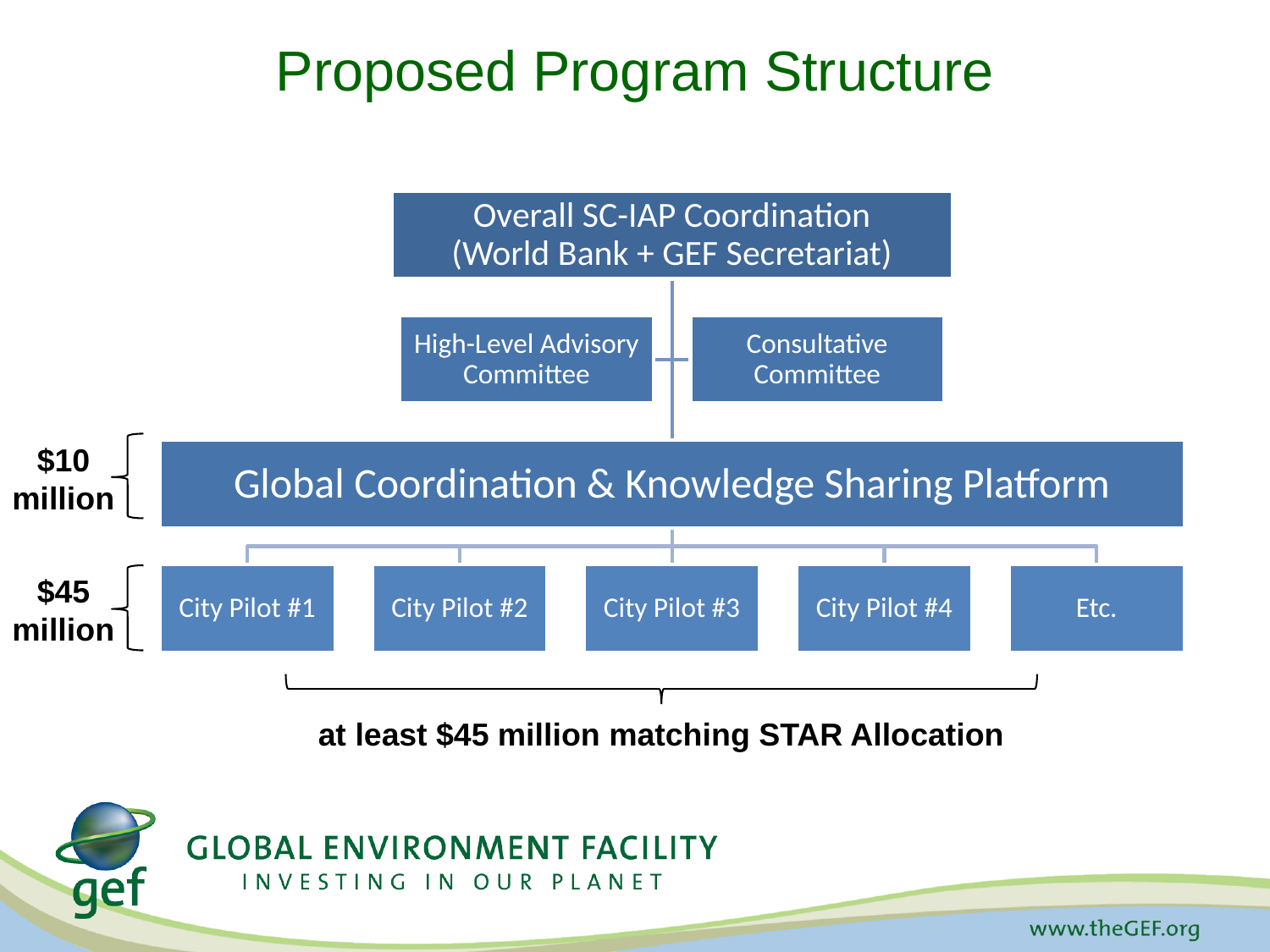

# Proposed Program Structure
Overall SC-IAP Coordination
 (World Bank + GEF Secretariat)
Global Coordination & Knowledge Sharing Platform
City Pilot #1
City Pilot #2
City Pilot #3
City Pilot #4
Etc.
High-Level Advisory Committee
Consultative Committee

$10 million
$45 million

at least $45 million matching STAR Allocation